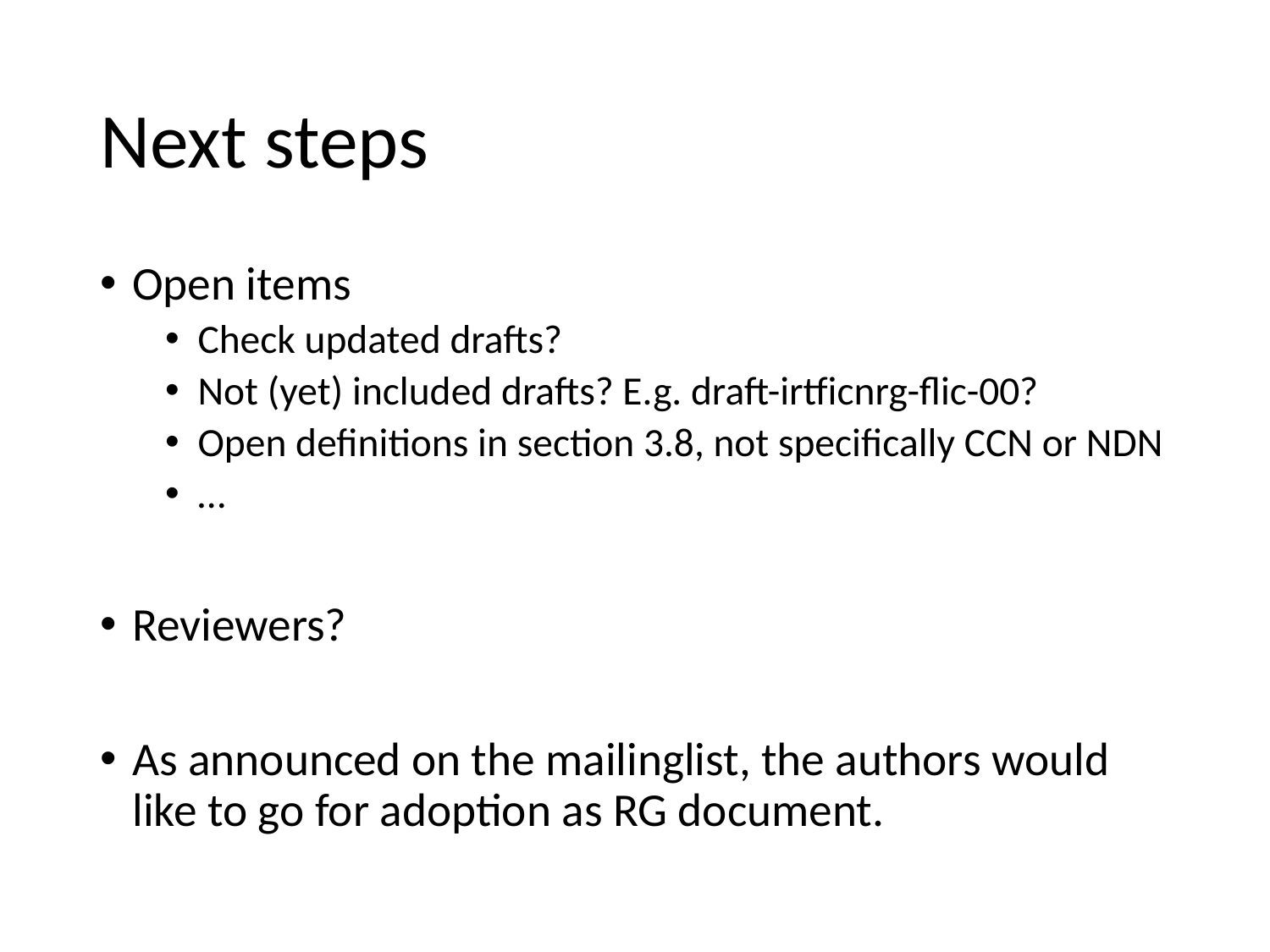

# Next steps
Open items
Check updated drafts?
Not (yet) included drafts? E.g. draft-irtficnrg-flic-00?
Open definitions in section 3.8, not specifically CCN or NDN
…

Reviewers?

As announced on the mailinglist, the authors would like to go for adoption as RG document.